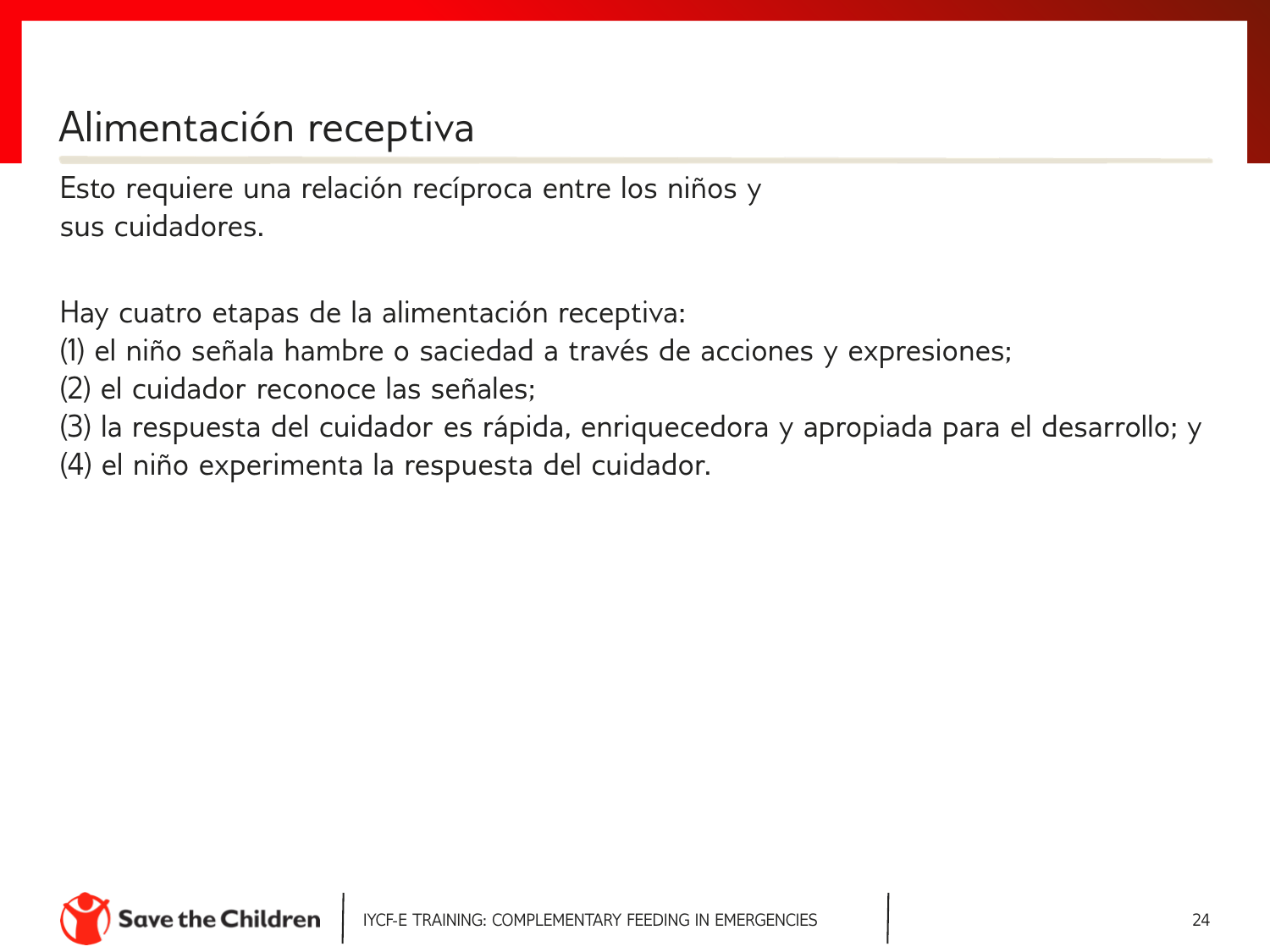

Alimentación receptiva
Esto requiere una relación recíproca entre los niños y
sus cuidadores.
Hay cuatro etapas de la alimentación receptiva:
(1) el niño señala hambre o saciedad a través de acciones y expresiones;
(2) el cuidador reconoce las señales;
(3) la respuesta del cuidador es rápida, enriquecedora y apropiada para el desarrollo; y
(4) el niño experimenta la respuesta del cuidador.
IYCF-E TRAINING: COMPLEMENTARY FEEDING IN EMERGENCIES
24